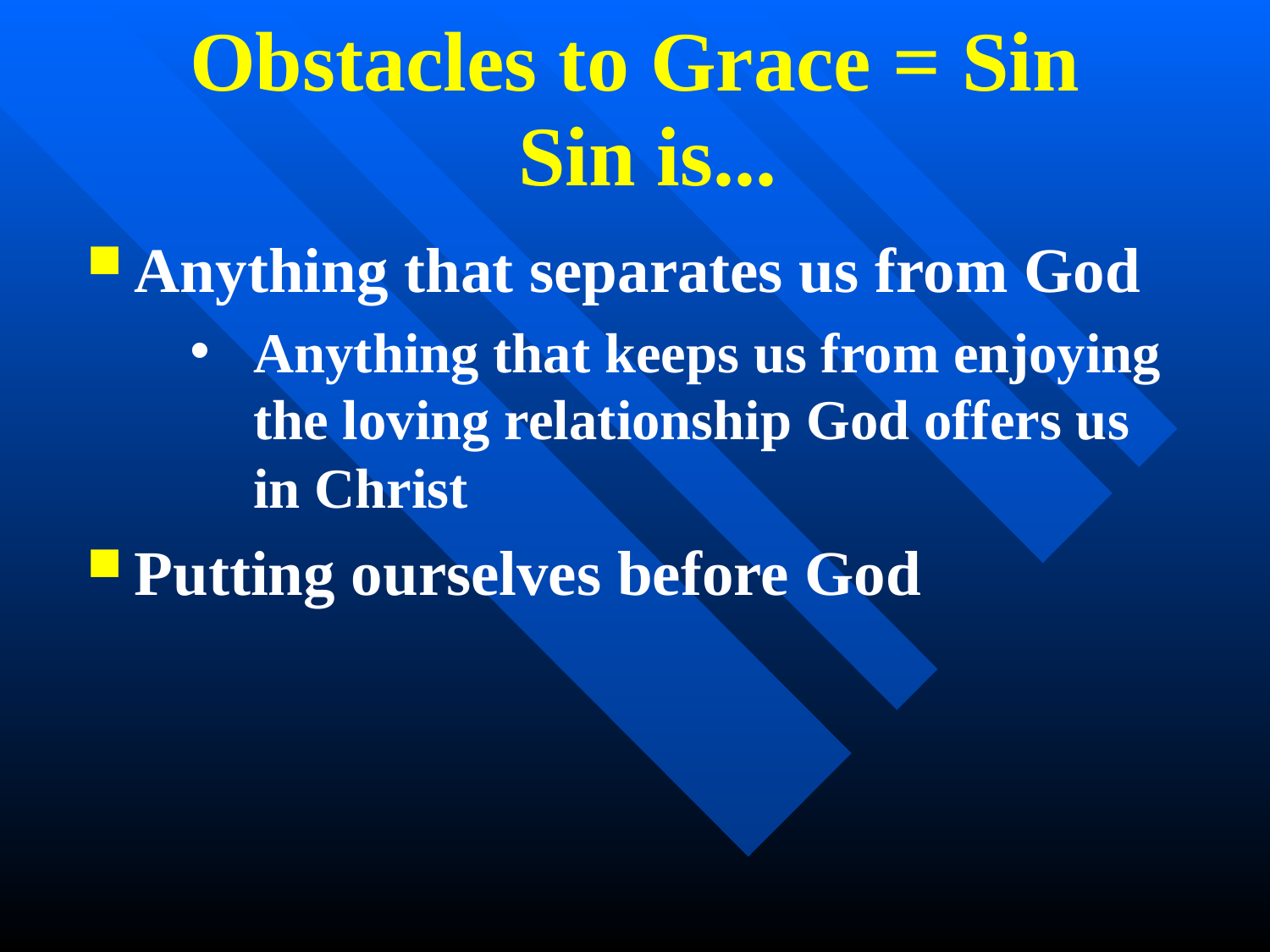

Obstacles to Grace = Sin
Sin is...

Anything that separates us from God
Anything that keeps us from enjoying the loving relationship God offers us in Christ
Putting ourselves before God